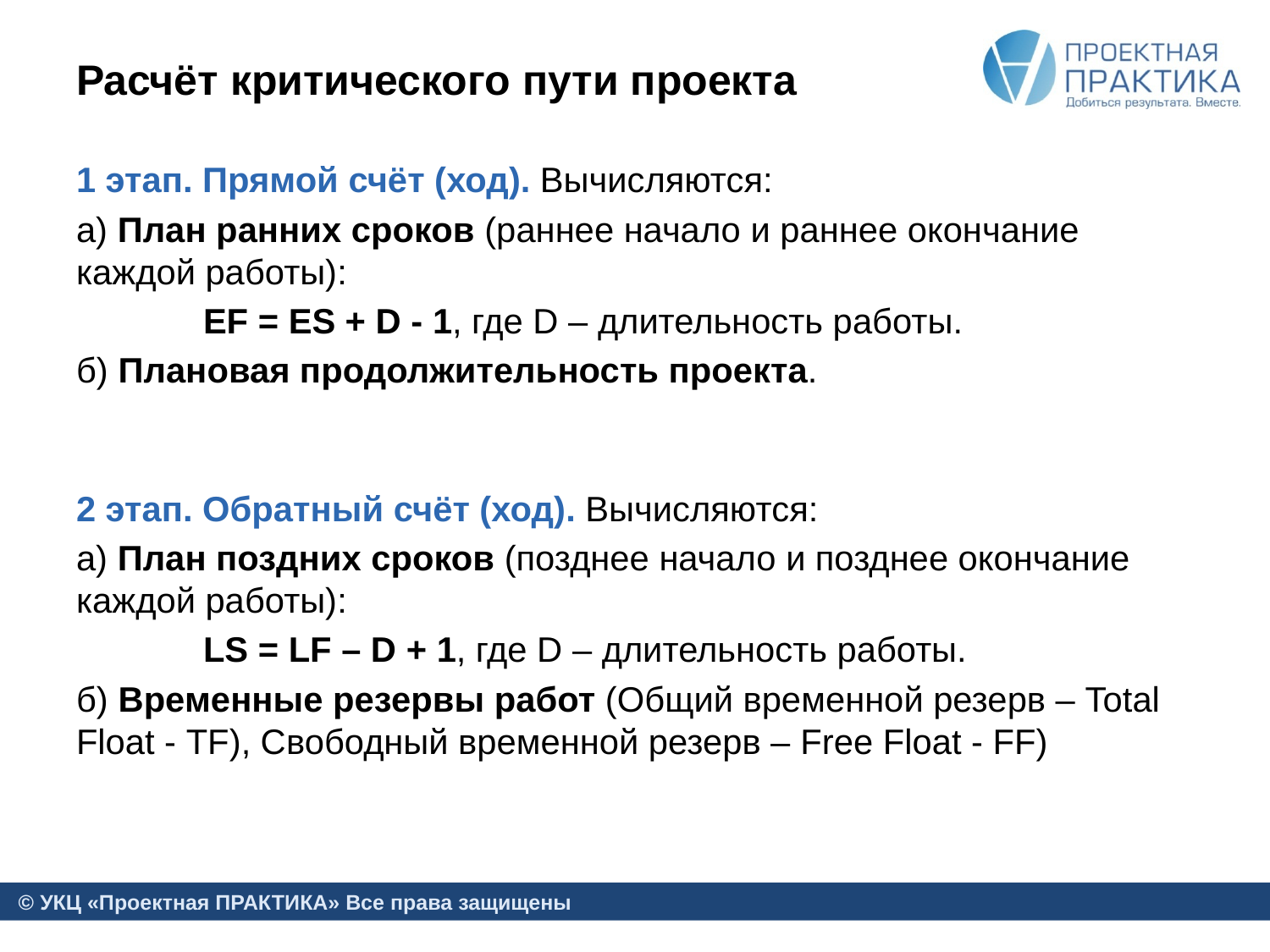

# Расчёт критического пути проекта
1 этап. Прямой счёт (ход). Вычисляются:
а) План ранних сроков (раннее начало и раннее окончание каждой работы):
	EF = ES + D - 1, где D – длительность работы.
б) Плановая продолжительность проекта.

2 этап. Обратный счёт (ход). Вычисляются:
а) План поздних сроков (позднее начало и позднее окончание каждой работы):
	LS = LF – D + 1, где D – длительность работы.
б) Временные резервы работ (Общий временной резерв – Total Float - TF), Свободный временной резерв – Free Float - FF)